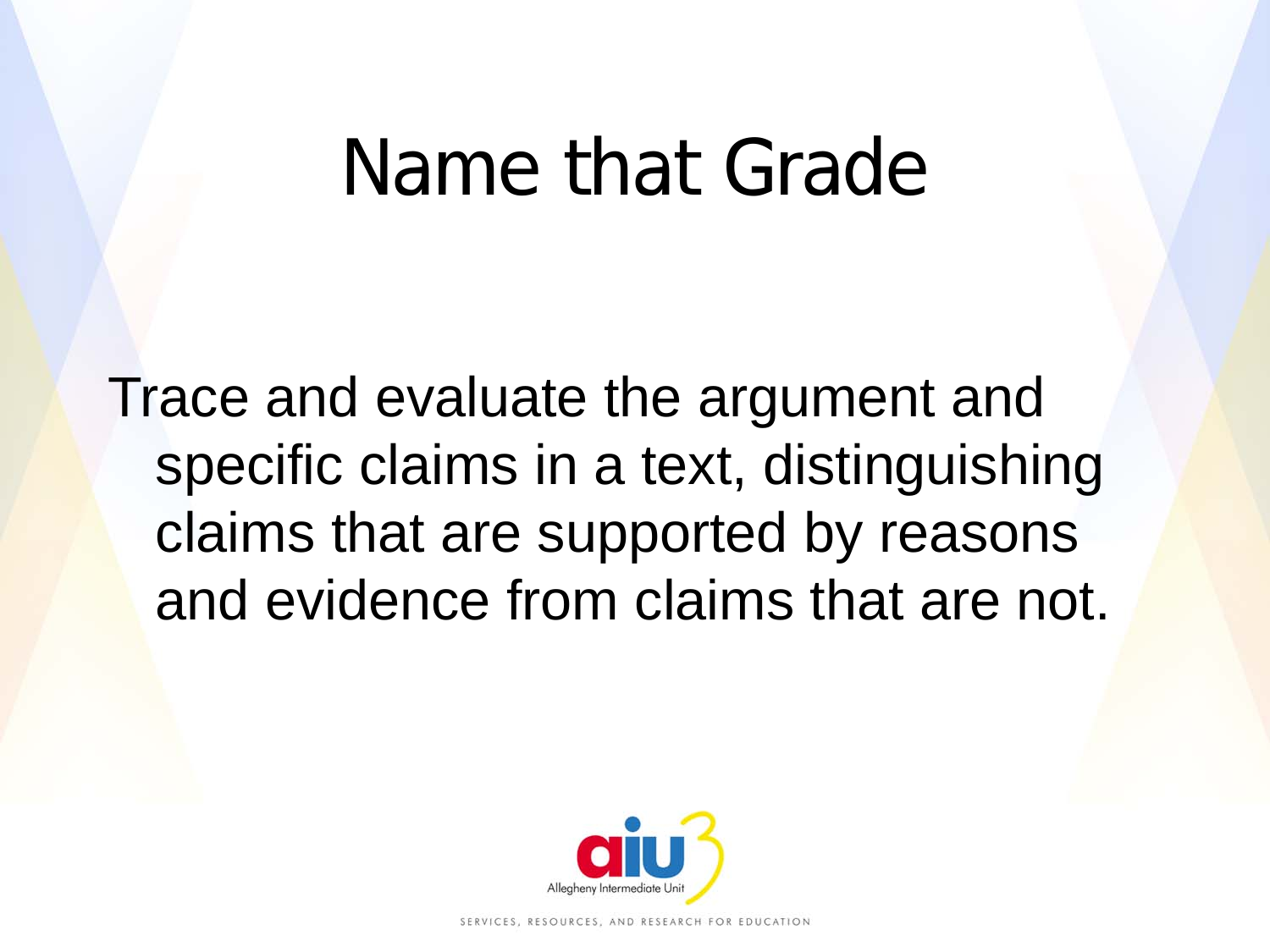

Name that Grade

Trace and evaluate the argument and specific claims in a text, distinguishing claims that are supported by reasons and evidence from claims that are not.